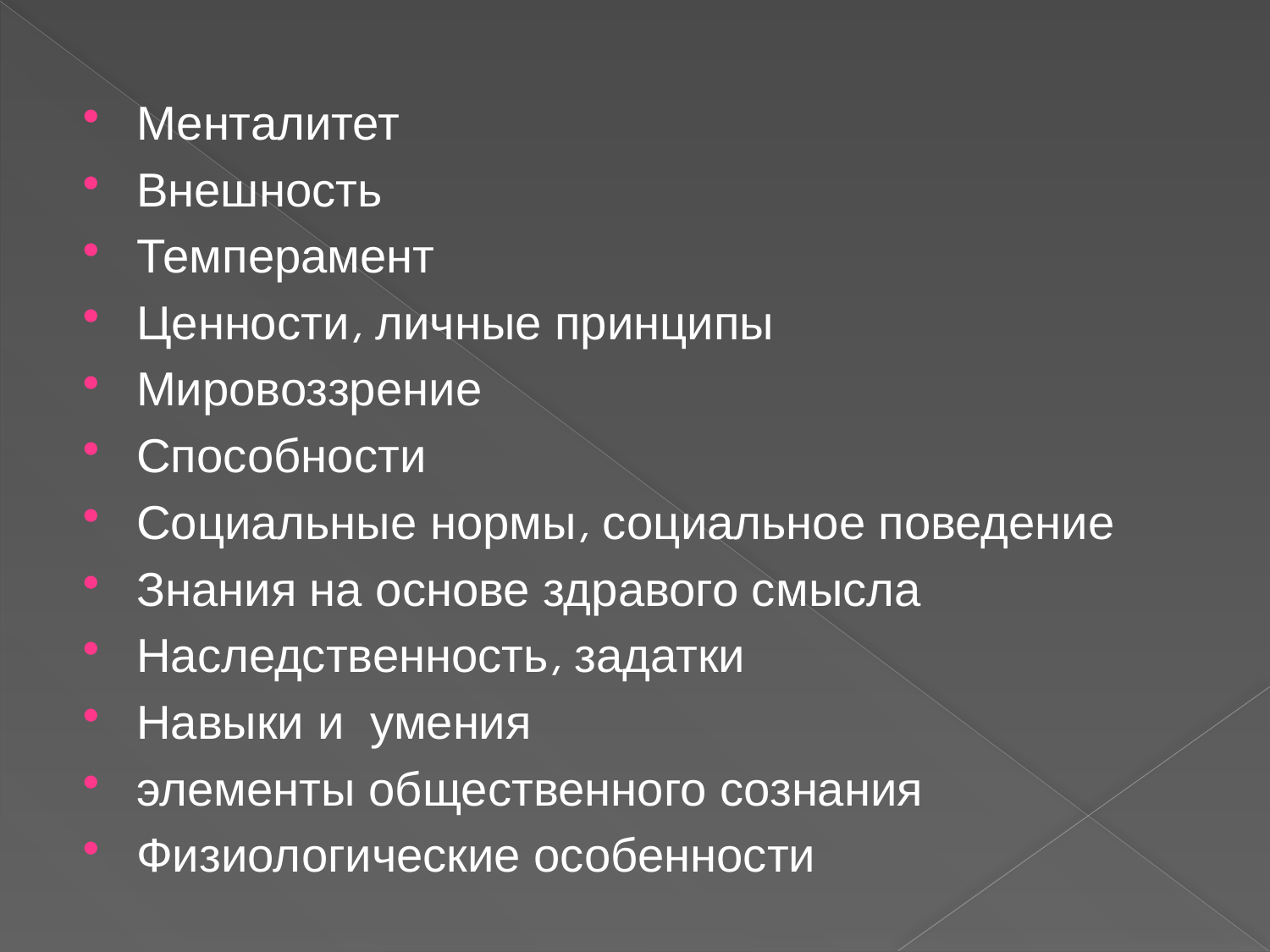

#
Менталитет
Внешность
Темперамент
Ценности, личные принципы
Мировоззрение
Способности
Социальные нормы, социальное поведение
Знания на основе здравого смысла
Наследственность, задатки
Навыки и  умения
элементы общественного сознания
Физиологические особенности